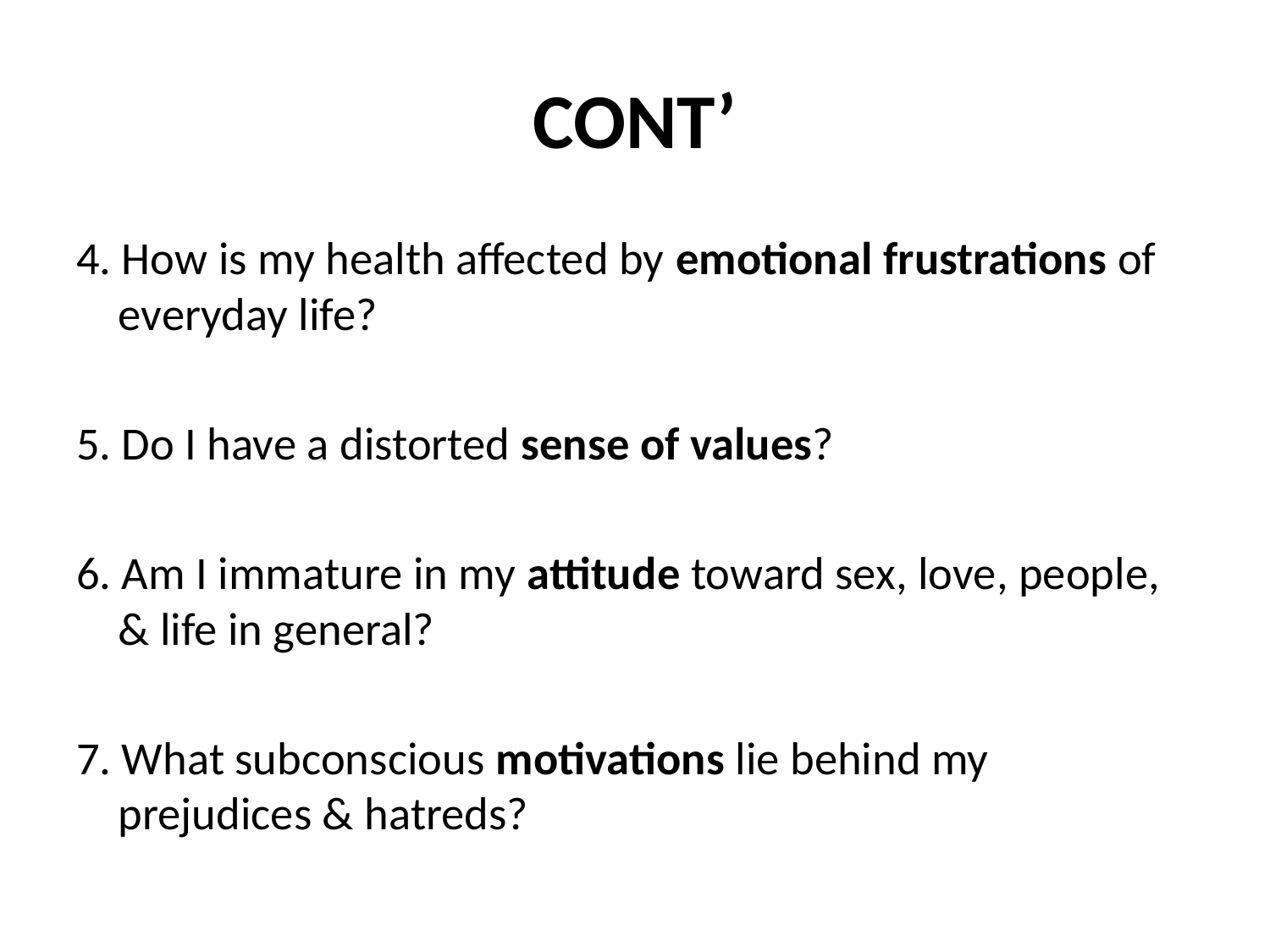

# CONT’
4. How is my health affected by emotional frustrations of everyday life?

5. Do I have a distorted sense of values?

6. Am I immature in my attitude toward sex, love, people, & life in general?

7. What subconscious motivations lie behind my prejudices & hatreds?